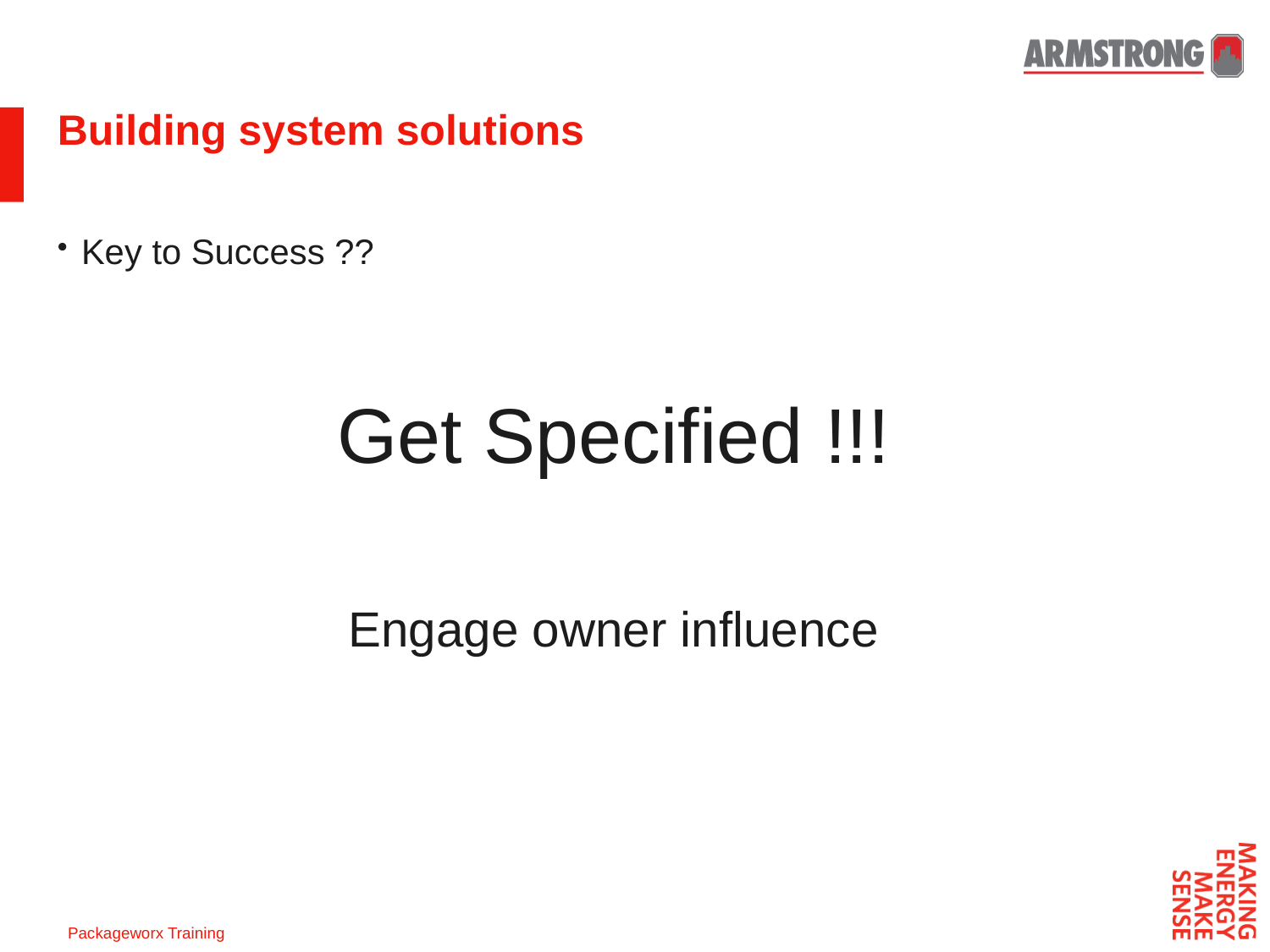

# Building system solutions
Key to Success ??

Get Specified !!!

Engage owner influence